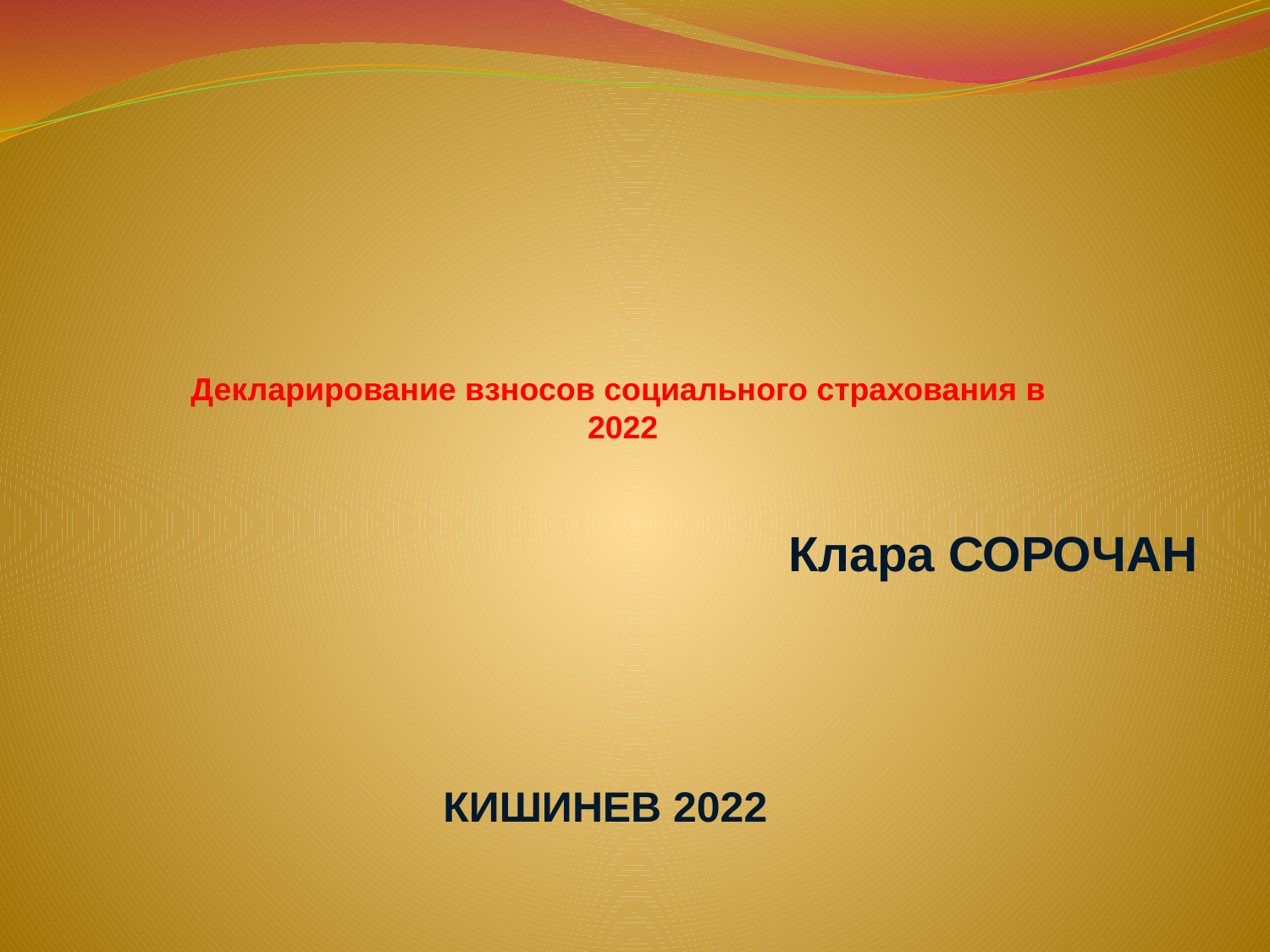

# Декларирование взносов социального страхования в 2022
Клара СОРОЧАН

КИШИНЕВ 2022